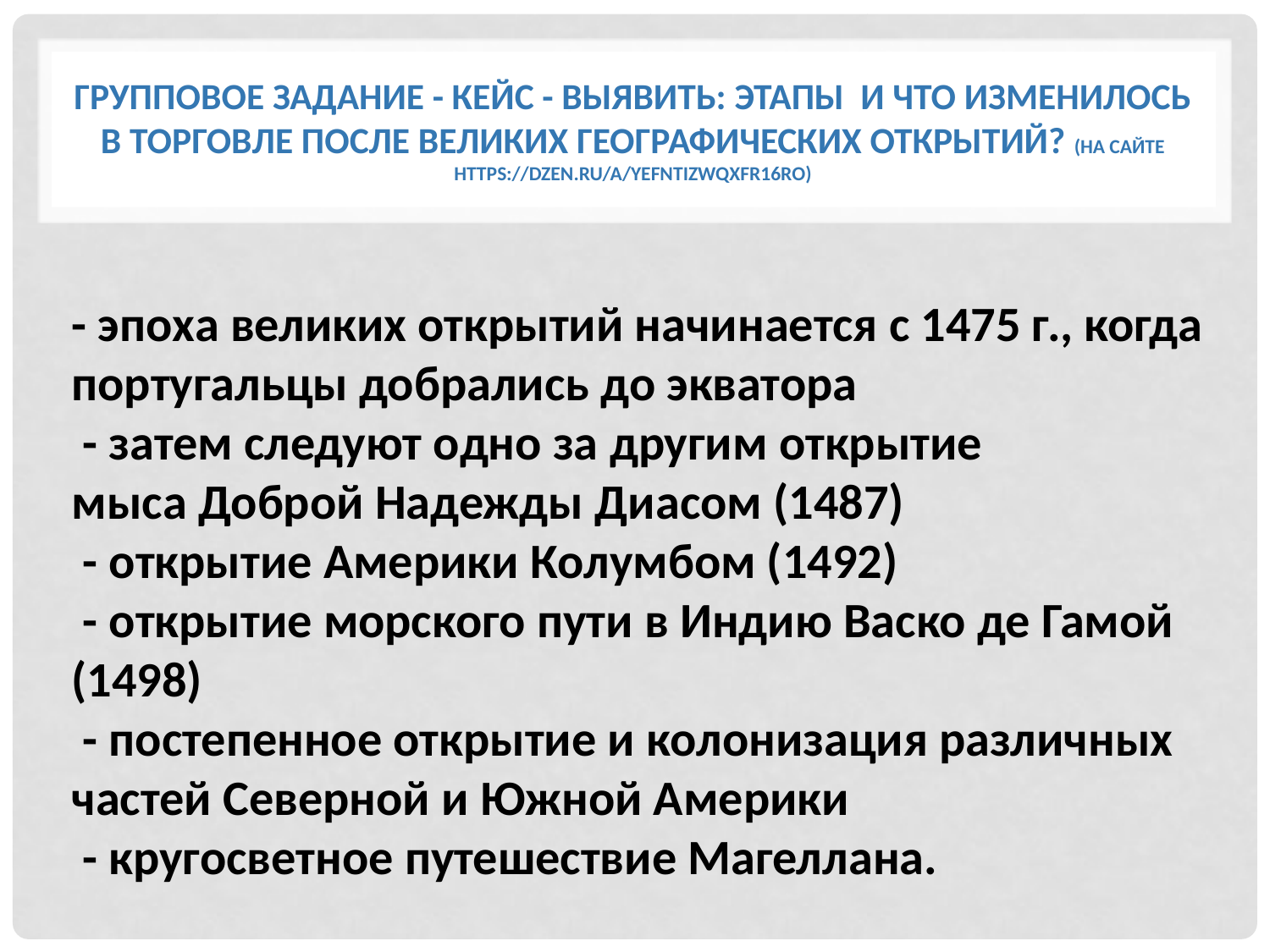

# Групповое задание - кейс - Выявить: этапы  и Что изменилось в торговле после великих географических открытий? (на сайте https://dzen.ru/a/YefntIzWqxfr16rO)
- эпоха великих открытий начинается с 1475 г., когда португальцы добрались до экватора
 - затем следуют одно за другим открытие                мыса Доброй Надежды Диасом (1487)
 - открытие Америки Колумбом (1492)
 - открытие морского пути в Индию Васко де Гамой (1498)
 - постепенное открытие и колонизация различных частей Северной и Южной Америки
 - кругосветное путешествие Магеллана.